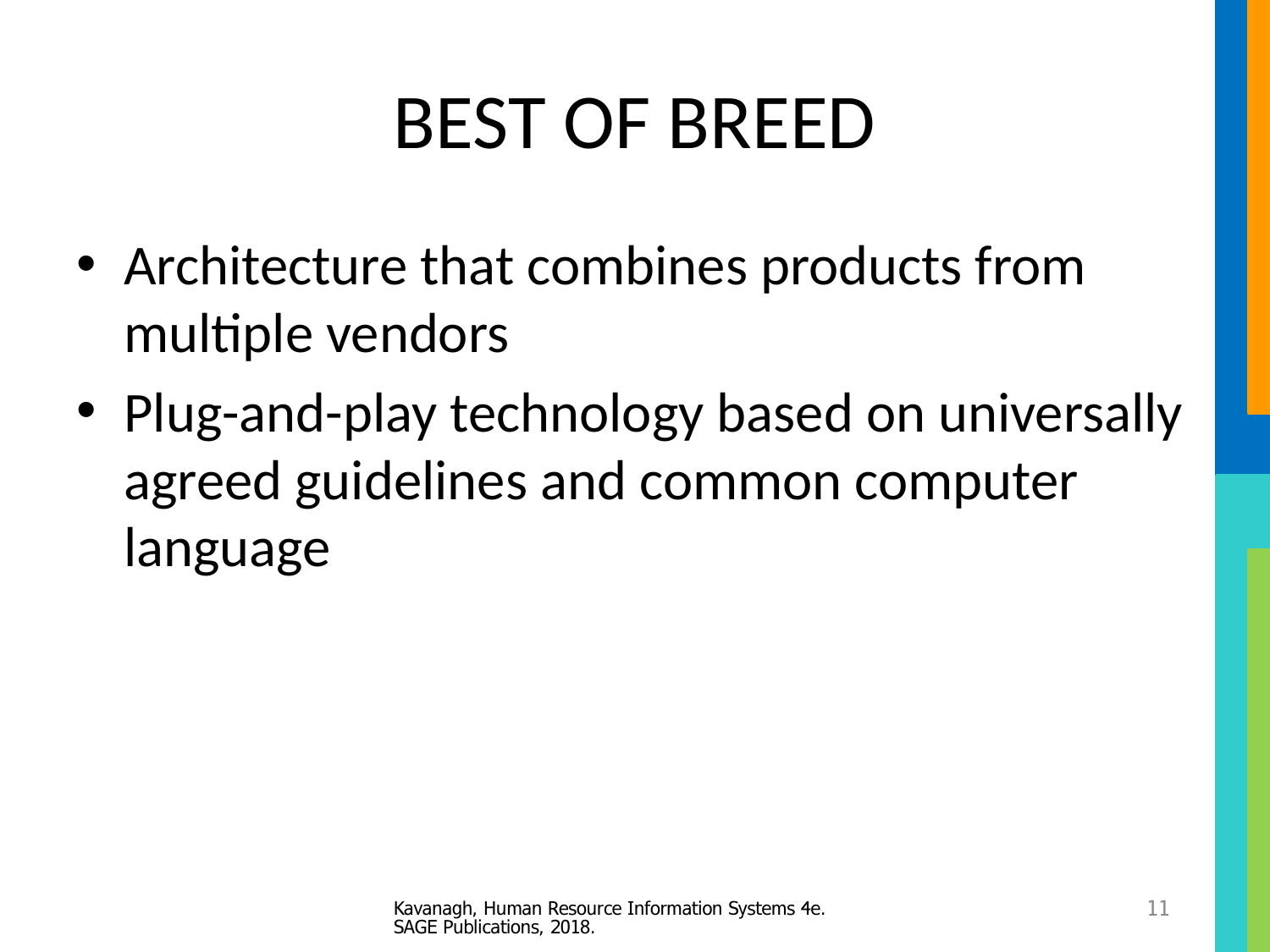

# BEST OF BREED
Architecture that combines products from multiple vendors
Plug-and-play technology based on universally agreed guidelines and common computer language
Kavanagh, Human Resource Information Systems 4e. SAGE Publications, 2018.
11